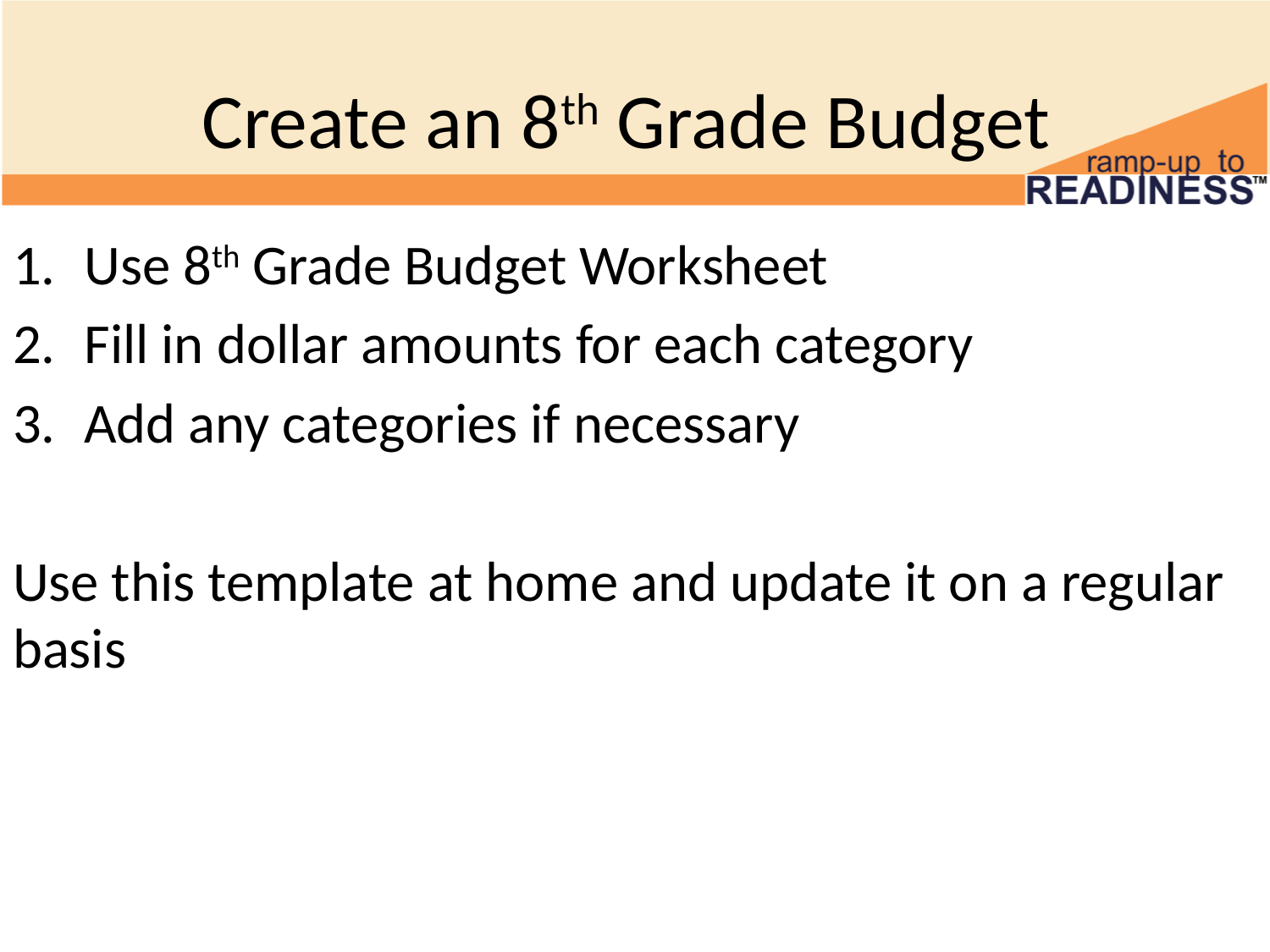

# Create an 8th Grade Budget
Use 8th Grade Budget Worksheet
Fill in dollar amounts for each category
Add any categories if necessary

Use this template at home and update it on a regular basis